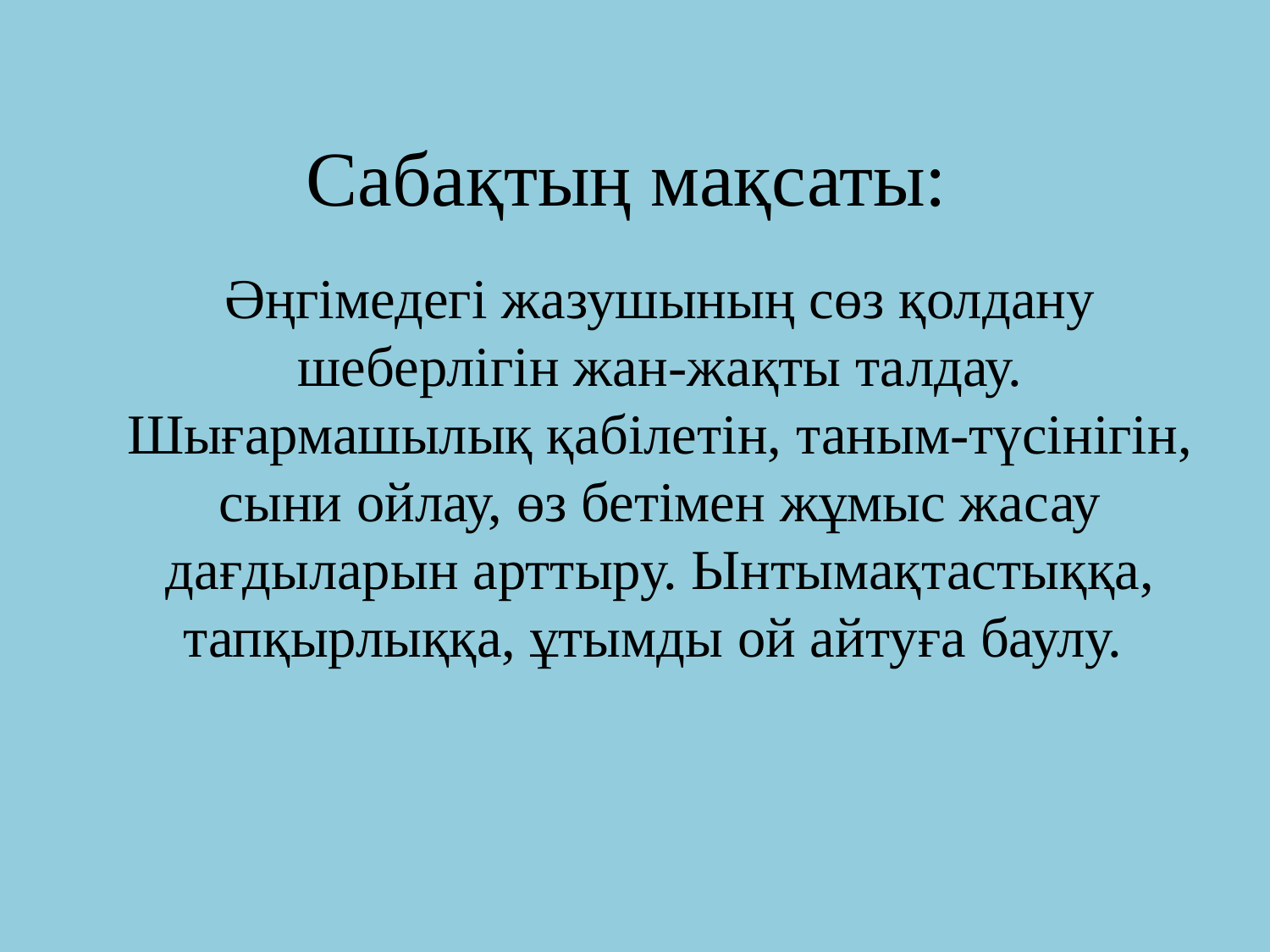

# Сабақтың мақсаты:
	Әңгімедегі жазушының сөз қолдану шеберлігін жан-жақты талдау. Шығармашылық қабілетін, таным-түсінігін, сыни ойлау, өз бетімен жұмыс жасау дағдыларын арттыру. Ынтымақтастыққа, тапқырлыққа, ұтымды ой айтуға баулу.